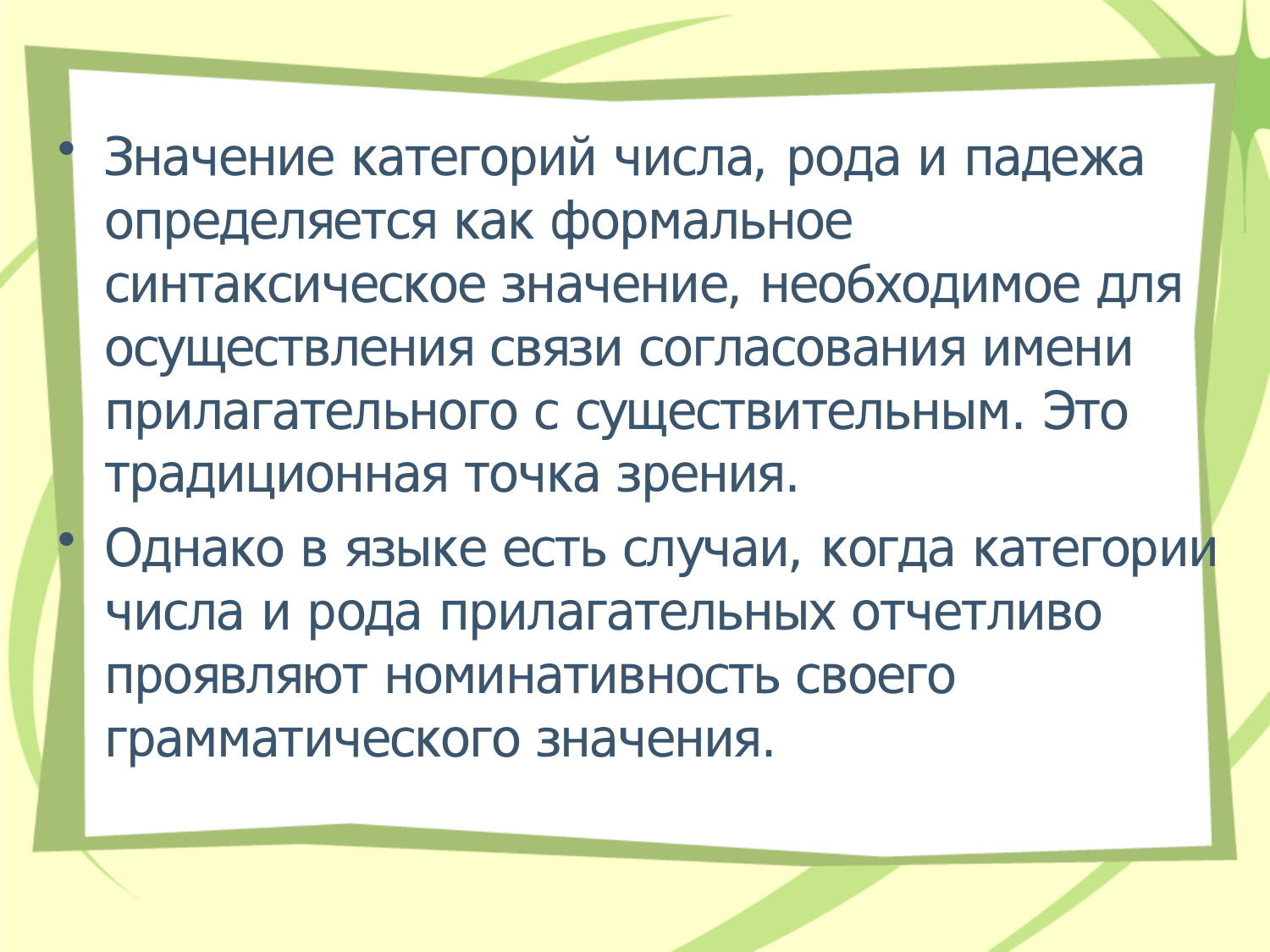

Значение категорий числа, рода и падежа определяется как формальное синтаксическое значение, необходимое для осуществления связи согласования имени прилагательного с существительным. Это традиционная точка зрения.
Однако в языке есть случаи, когда категории числа и рода прилагательных отчетливо проявляют номинативность своего грамматического значения.